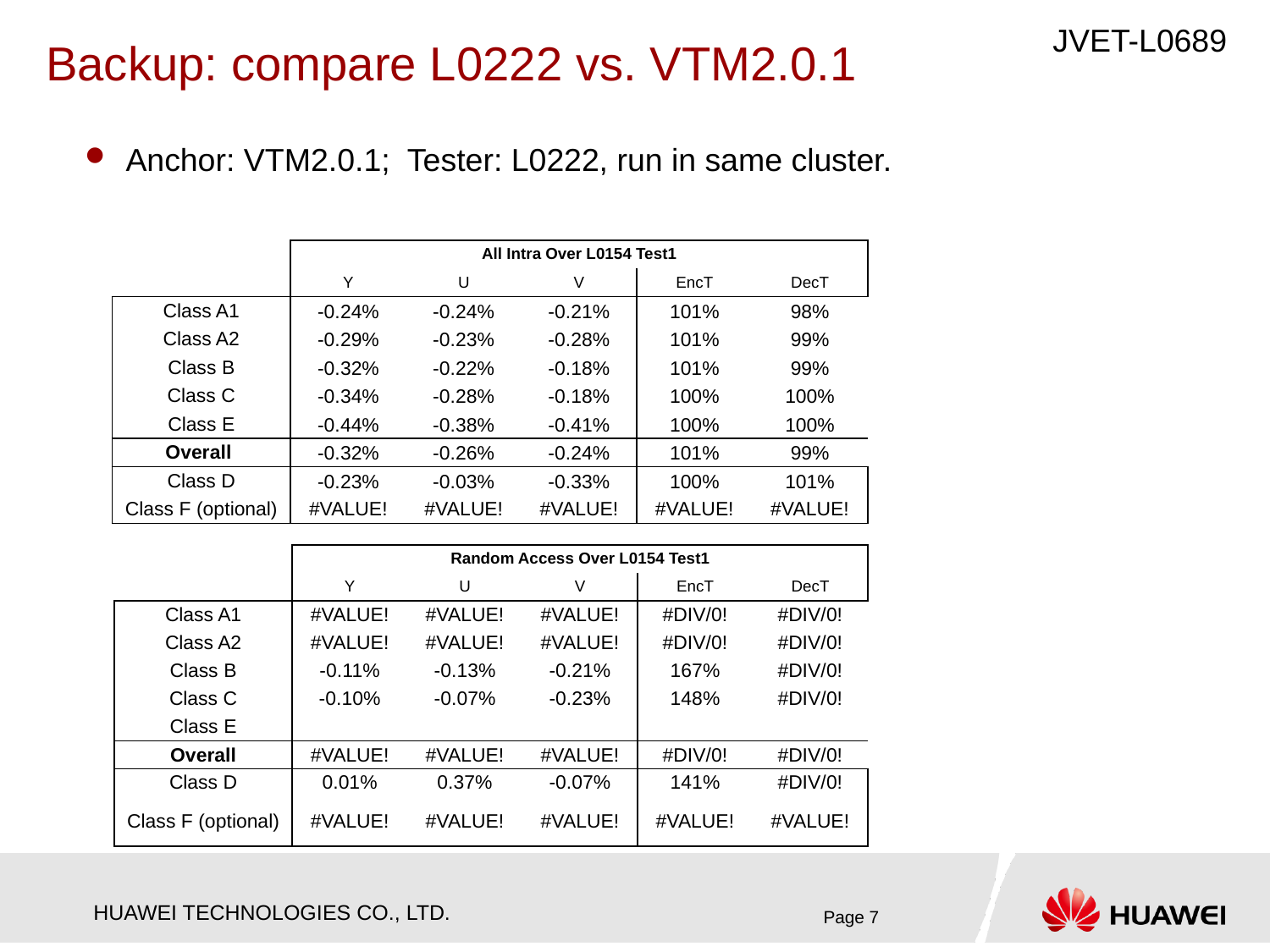

# Backup: compare L0222 vs. VTM2.0.1
Anchor: VTM2.0.1;  Tester: L0222, run in same cluster.

|  | All Intra Over L0154 Test1 |  |  |  |  |
| --- | --- | --- | --- | --- | --- |
|  | Y | U | V | EncT | DecT |
| Class A1 | -0.24% | -0.24% | -0.21% | 101% | 98% |
| Class A2 | -0.29% | -0.23% | -0.28% | 101% | 99% |
| Class B | -0.32% | -0.22% | -0.18% | 101% | 99% |
| Class C | -0.34% | -0.28% | -0.18% | 100% | 100% |
| Class E | -0.44% | -0.38% | -0.41% | 100% | 100% |
| Overall | -0.32% | -0.26% | -0.24% | 101% | 99% |
| Class D | -0.23% | -0.03% | -0.33% | 100% | 101% |
| Class F (optional) | #VALUE! | #VALUE! | #VALUE! | #VALUE! | #VALUE! |
|  | Random Access Over L0154 Test1 |  |  |  |  |
| --- | --- | --- | --- | --- | --- |
|  | Y | U | V | EncT | DecT |
| Class A1 | #VALUE! | #VALUE! | #VALUE! | #DIV/0! | #DIV/0! |
| Class A2 | #VALUE! | #VALUE! | #VALUE! | #DIV/0! | #DIV/0! |
| Class B | -0.11% | -0.13% | -0.21% | 167% | #DIV/0! |
| Class C | -0.10% | -0.07% | -0.23% | 148% | #DIV/0! |
| Class E |  |  |  |  |  |
| Overall | #VALUE! | #VALUE! | #VALUE! | #DIV/0! | #DIV/0! |
| Class D | 0.01% | 0.37% | -0.07% | 141% | #DIV/0! |
| Class F (optional) | #VALUE! | #VALUE! | #VALUE! | #VALUE! | #VALUE! |

Page 7